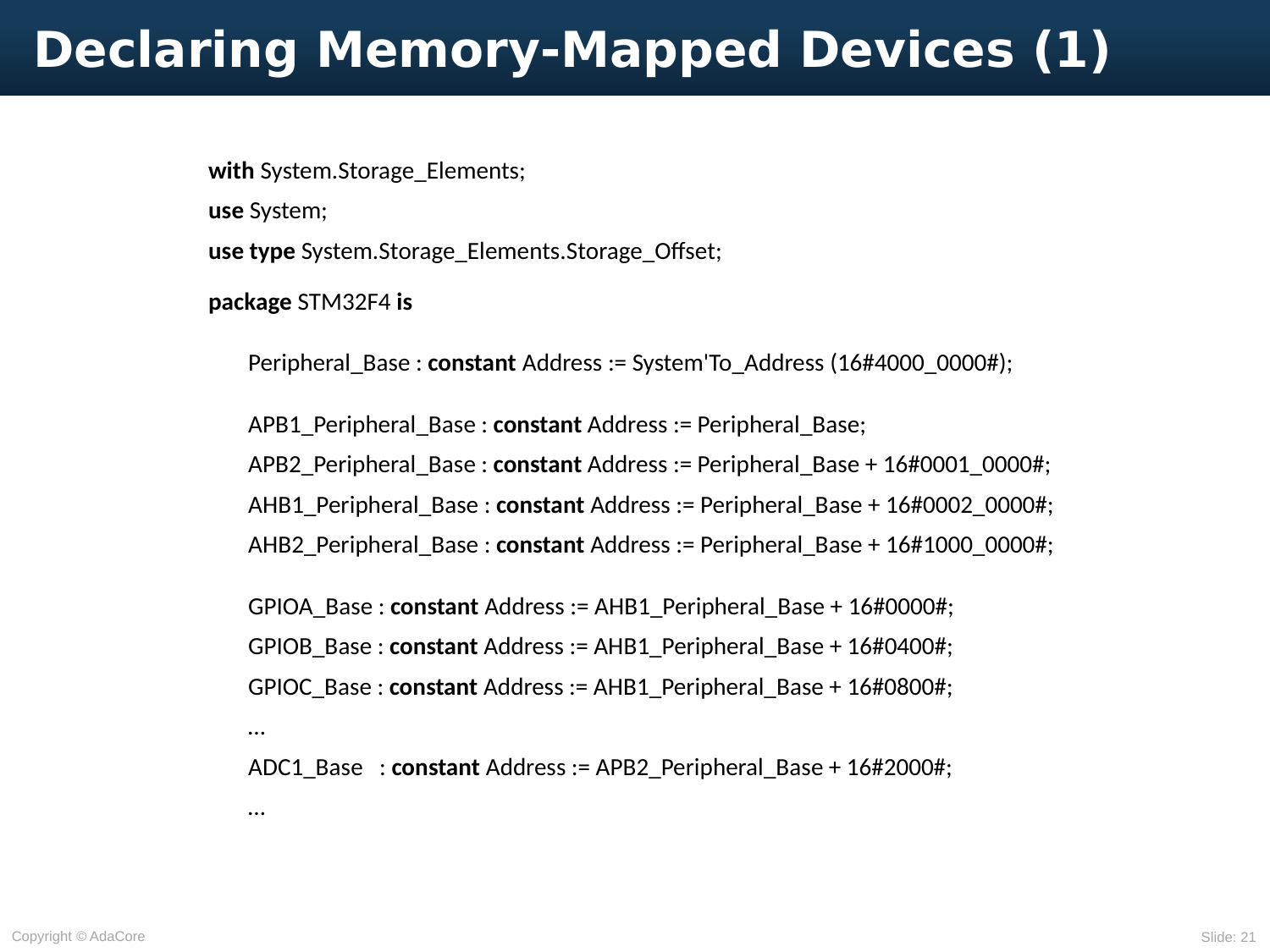

# Declaring Memory-Mapped Devices (1)
with System.Storage_Elements;
use System;
use type System.Storage_Elements.Storage_Offset;
package STM32F4 is
	Peripheral_Base : constant Address := System'To_Address (16#4000_0000#);
	APB1_Peripheral_Base : constant Address := Peripheral_Base;
	APB2_Peripheral_Base : constant Address := Peripheral_Base + 16#0001_0000#;
	AHB1_Peripheral_Base : constant Address := Peripheral_Base + 16#0002_0000#;
	AHB2_Peripheral_Base : constant Address := Peripheral_Base + 16#1000_0000#;
	GPIOA_Base : constant Address := AHB1_Peripheral_Base + 16#0000#;
	GPIOB_Base : constant Address := AHB1_Peripheral_Base + 16#0400#;
	GPIOC_Base : constant Address := AHB1_Peripheral_Base + 16#0800#;
	…
	ADC1_Base   : constant Address := APB2_Peripheral_Base + 16#2000#;
	…